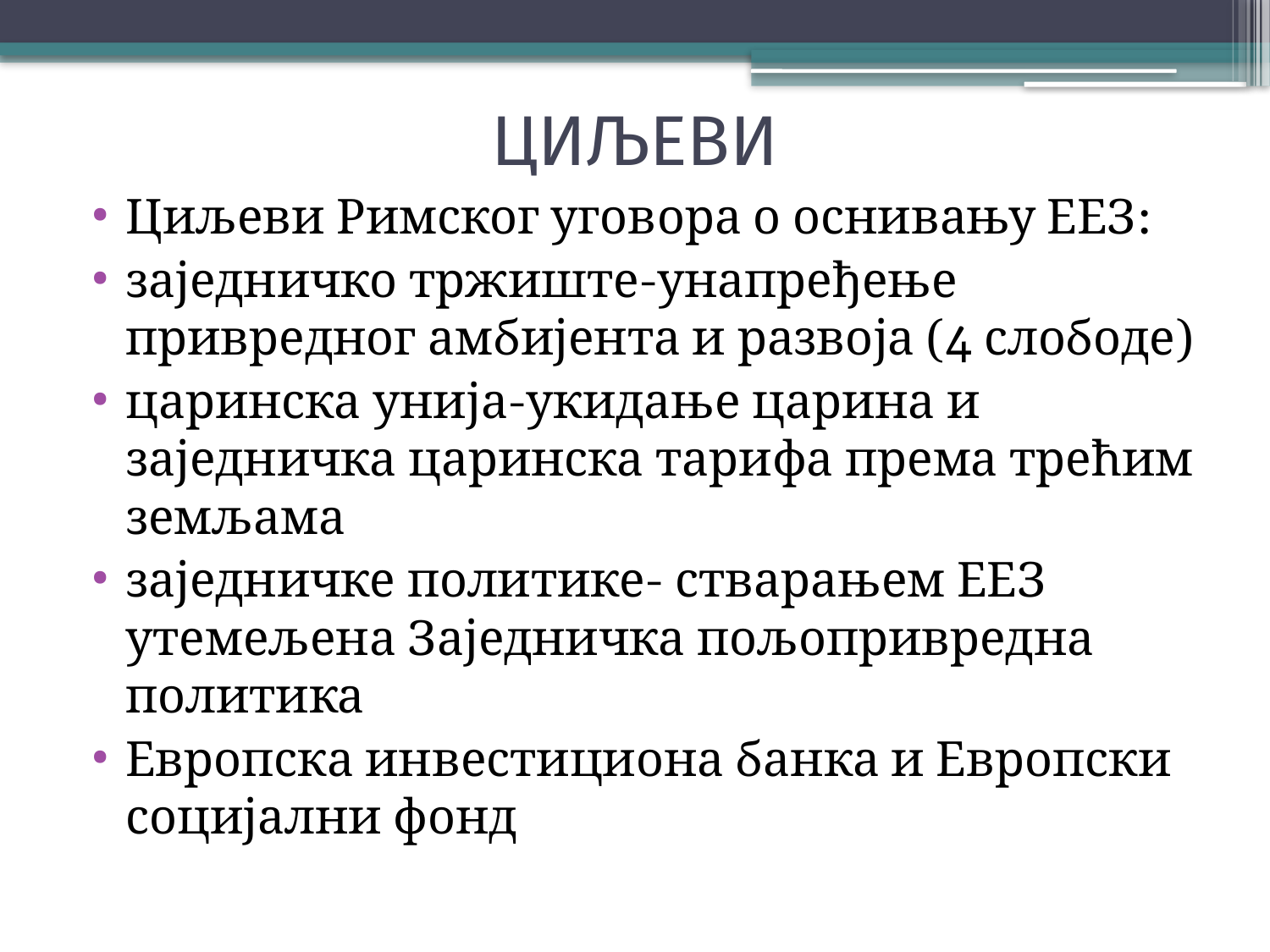

# ЦИЉЕВИ
Циљеви Римског уговора о оснивању ЕЕЗ:
заједничко тржиште-унапређење привредног амбијента и развоја (4 слободе)
царинска унија-укидање царина и заједничка царинска тарифа према трећим земљама
заједничке политике- стварањем ЕЕЗ утемељена Заједничка пољопривредна политика
Европска инвестициона банка и Европски социјални фонд